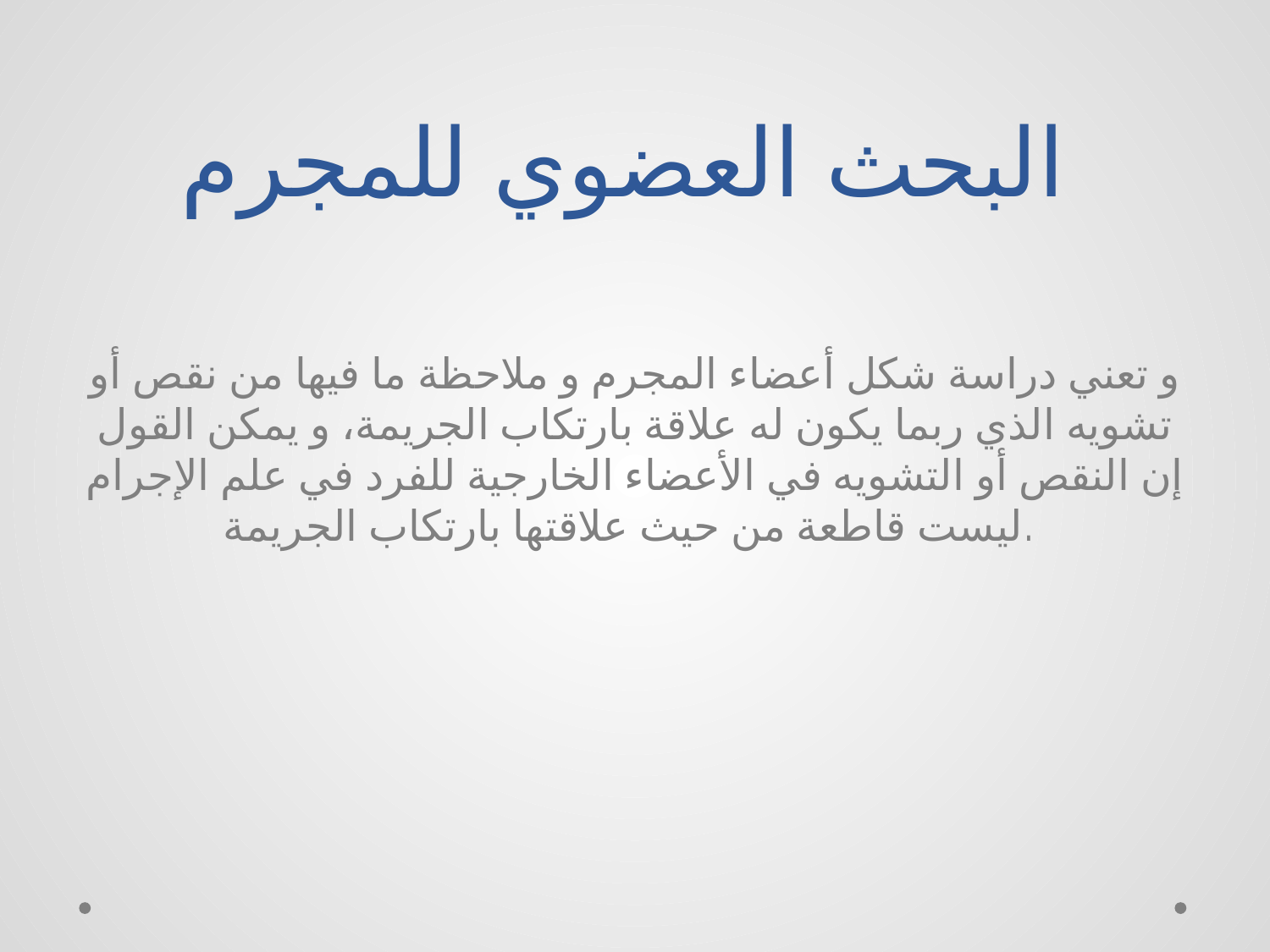

# البحث العضوي للمجرم

و تعني دراسة شكل أعضاء المجرم و ملاحظة ما فيها من نقص أو تشويه الذي ربما يكون له علاقة بارتكاب الجريمة، و يمكن القول إن النقص أو التشويه في الأعضاء الخارجية للفرد في علم الإجرام ليست قاطعة من حيث علاقتها بارتكاب الجريمة.